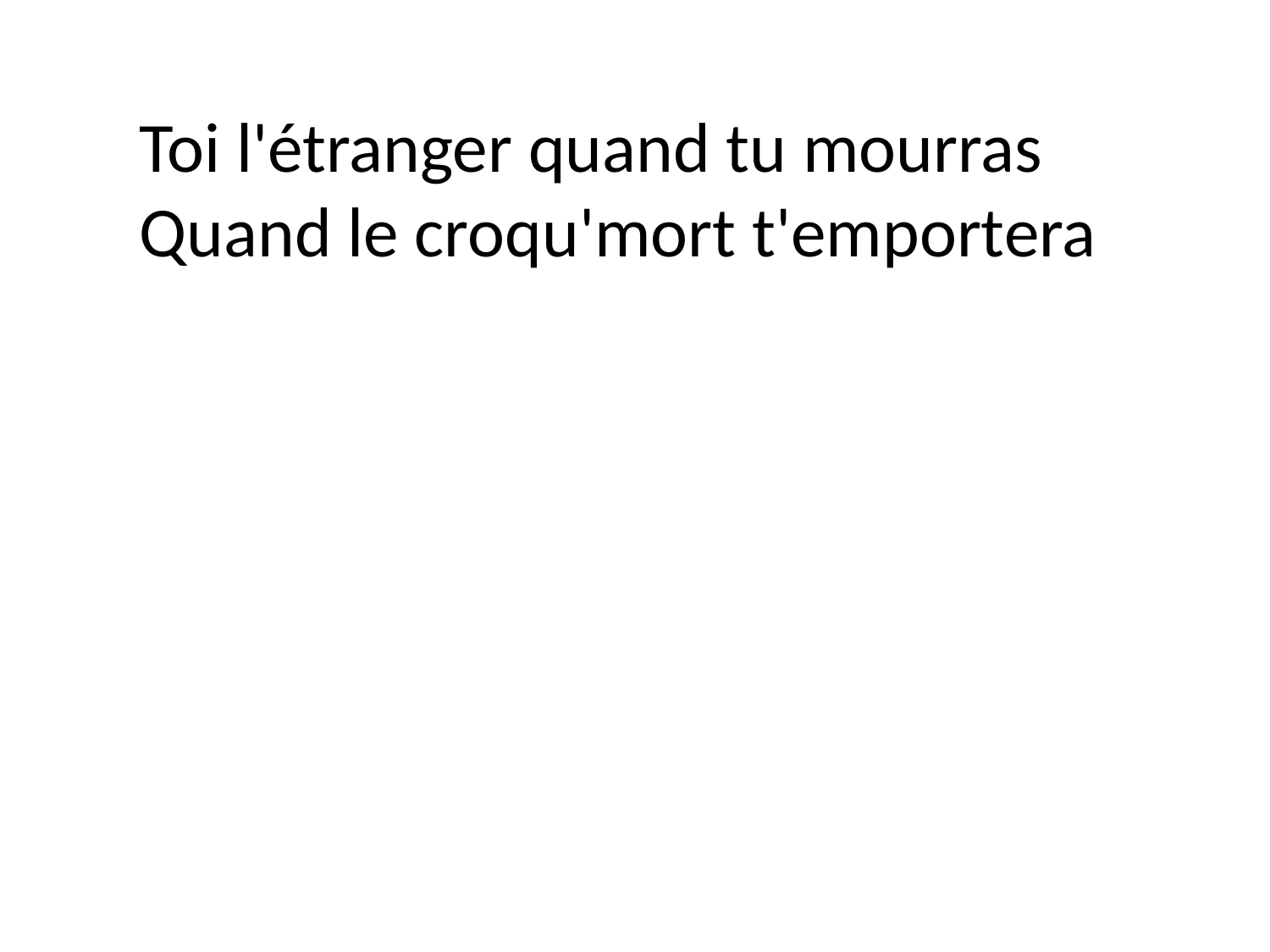

Toi l'étranger quand tu mourras
Quand le croqu'mort t'emportera